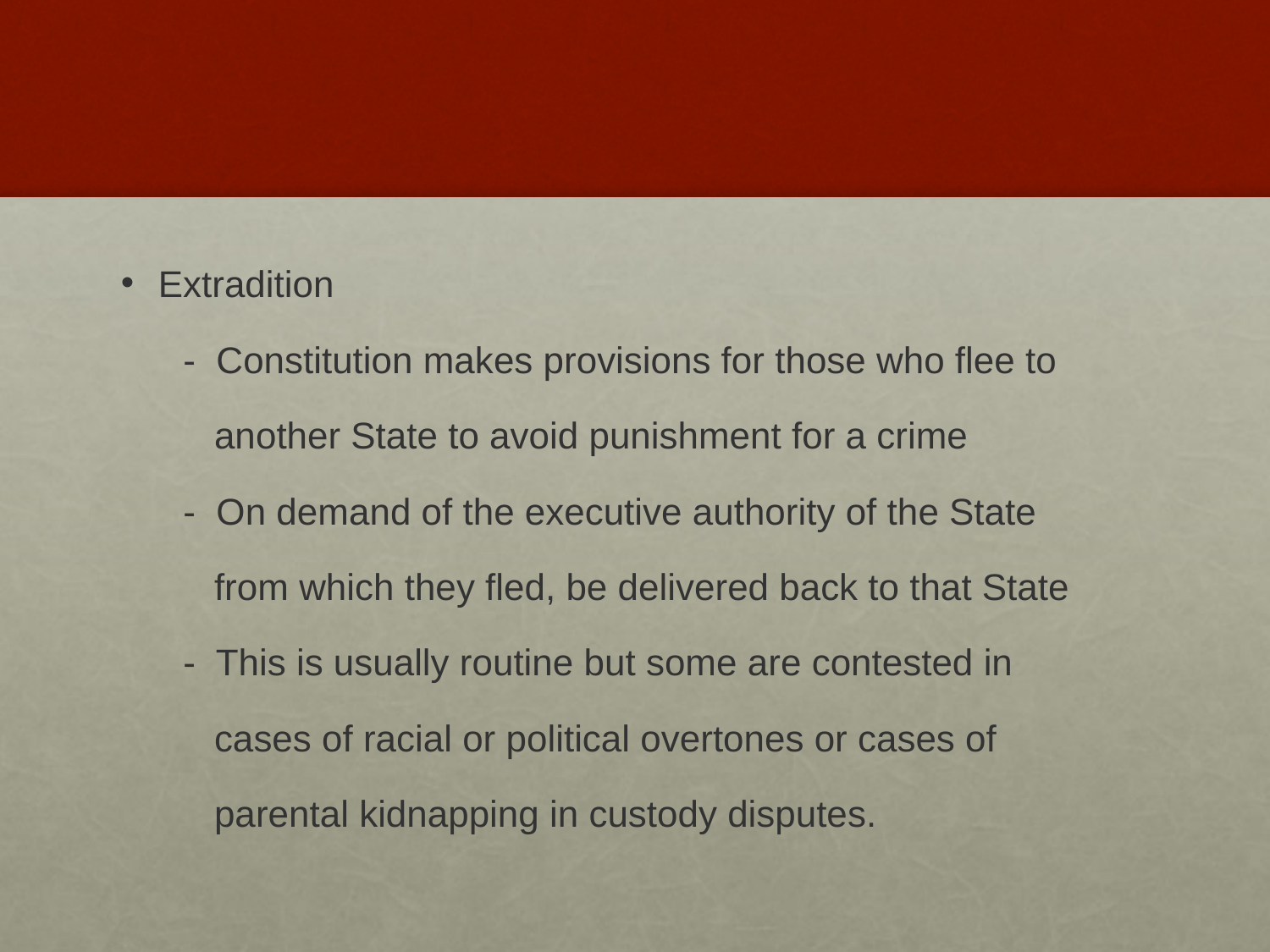

#
Extradition
      -  Constitution makes provisions for those who flee to
         another State to avoid punishment for a crime
      -  On demand of the executive authority of the State
         from which they fled, be delivered back to that State
      -  This is usually routine but some are contested in
         cases of racial or political overtones or cases of
         parental kidnapping in custody disputes.